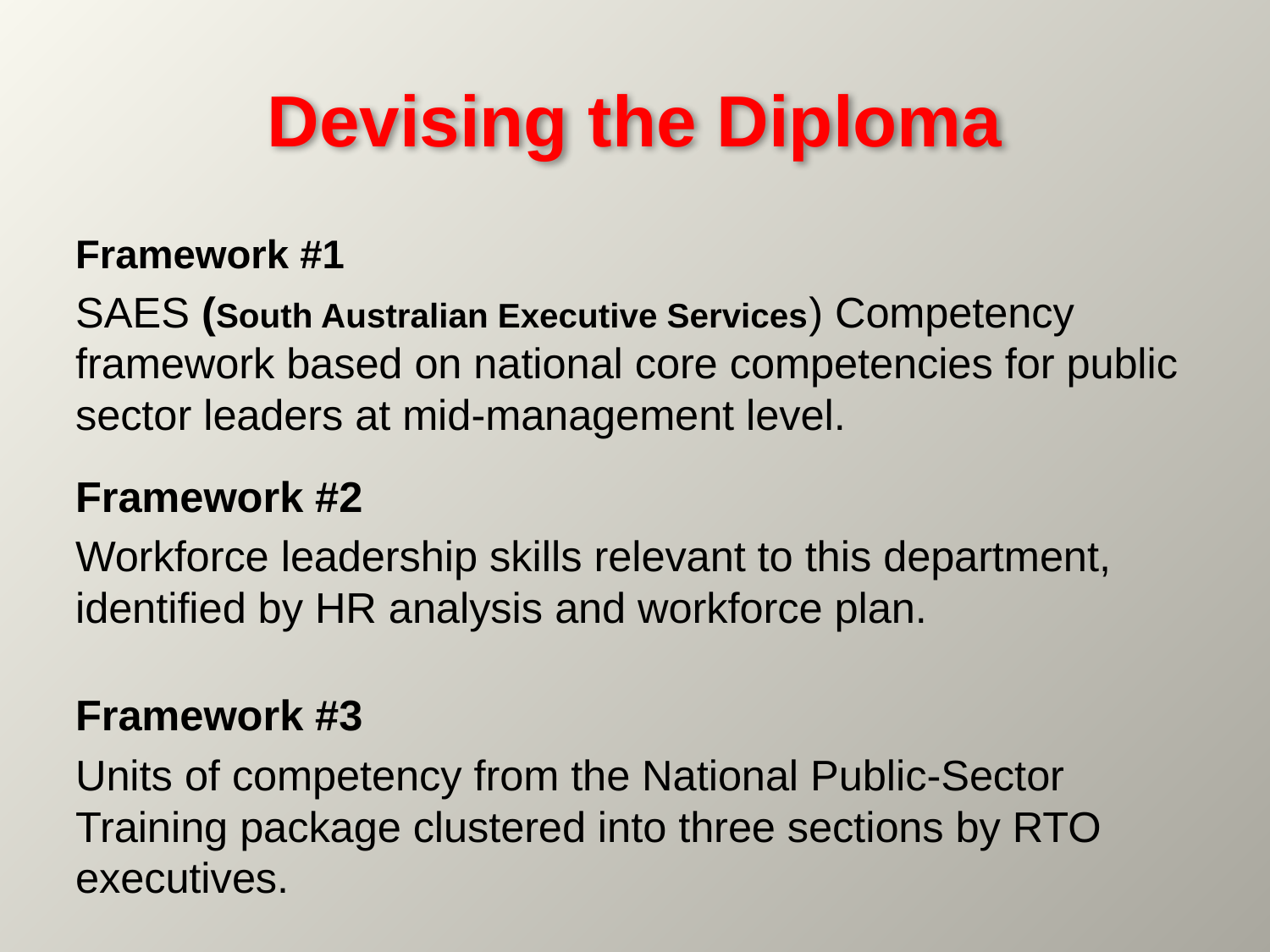

# Devising the Diploma
Framework #1
SAES (South Australian Executive Services) Competency framework based on national core competencies for public sector leaders at mid-management level.

Framework #2
Workforce leadership skills relevant to this department, identified by HR analysis and workforce plan.

Framework #3
Units of competency from the National Public-Sector Training package clustered into three sections by RTO executives.